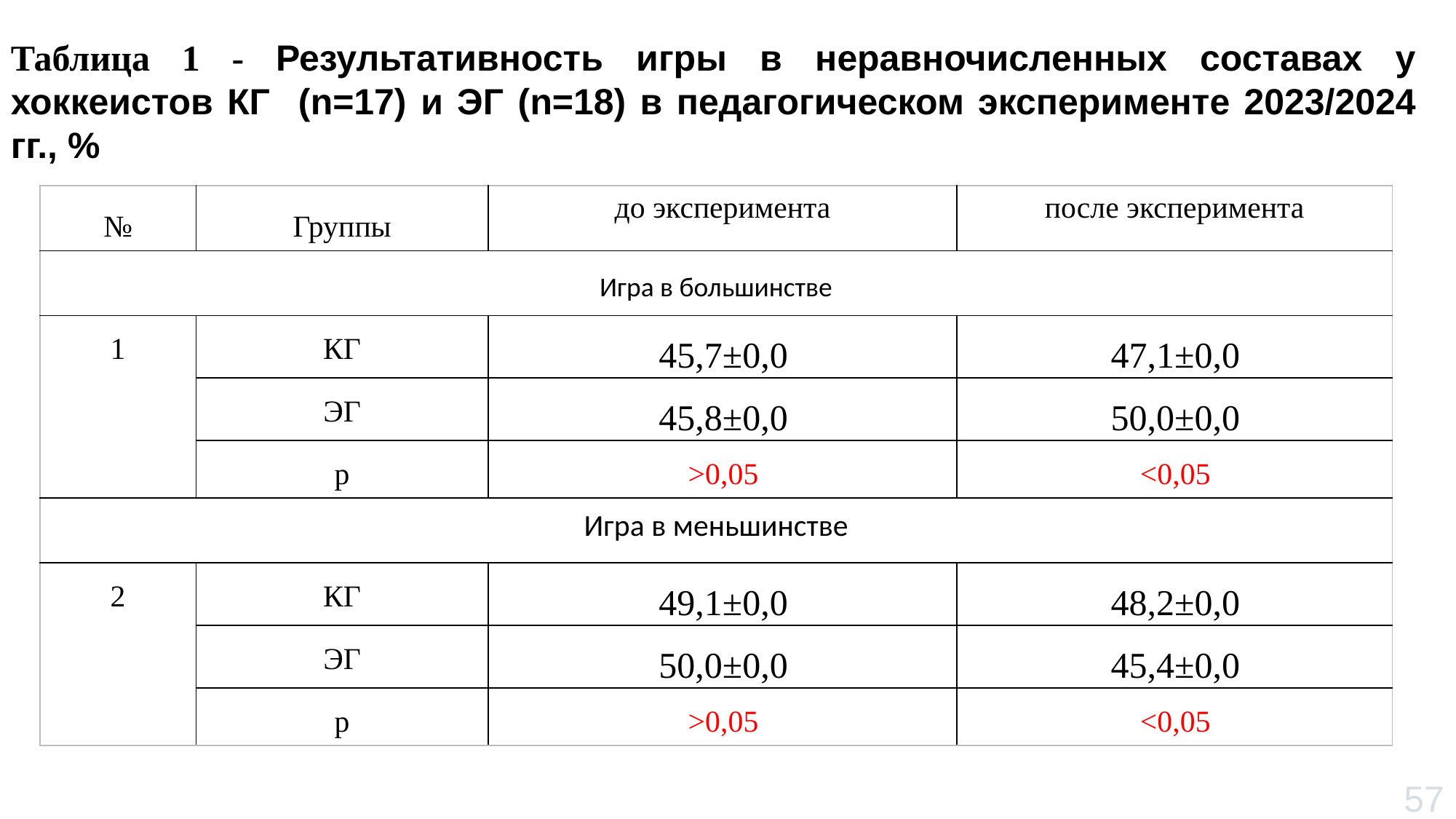

Таблица 1 - Результативность игры в неравночисленных составах у хоккеистов КГ  (n=17) и ЭГ (n=18) в педагогическом эксперименте 2023/2024 гг., %

| № | Группы | до эксперимента | после эксперимента |
| --- | --- | --- | --- |
| Игра в большинстве |  |  |  |
| 1 | КГ | 45,7±0,0 | 47,1±0,0 |
|  | ЭГ | 45,8±0,0 | 50,0±0,0 |
|  | р | >0,05 | <0,05 |
| Игра в меньшинстве |  |  |  |
| 2 | КГ | 49,1±0,0 | 48,2±0,0 |
|  | ЭГ | 50,0±0,0 | 45,4±0,0 |
|  | р | >0,05 | <0,05 |
57